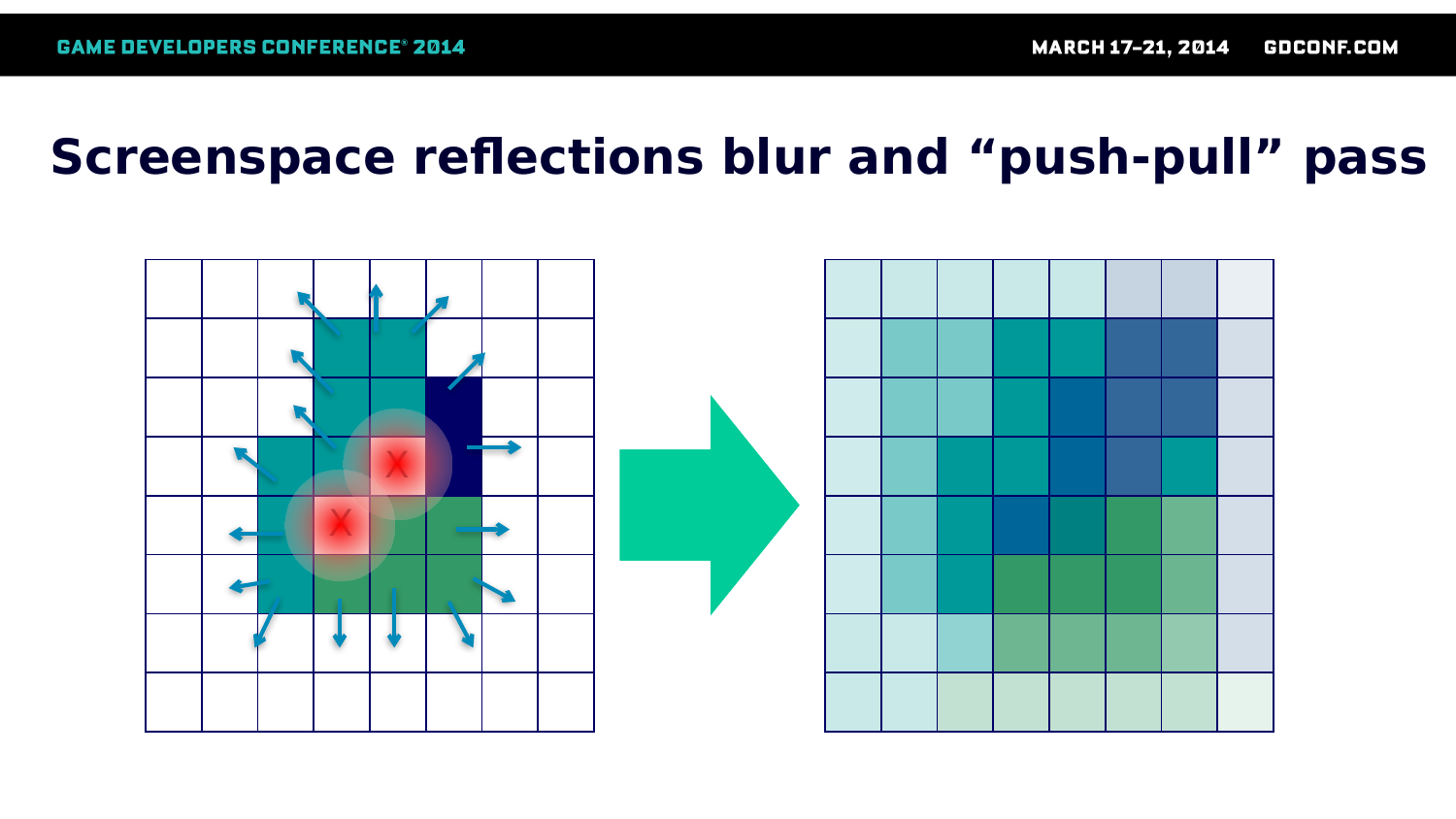

Screenspace reflections blur and “push-pull” pass
|  |  |  |  |  |  |  |  |
| --- | --- | --- | --- | --- | --- | --- | --- |
|  |  |  |  |  |  |  |  |
|  |  |  |  |  |  |  |  |
|  |  |  |  | X |  |  |  |
|  |  |  | X |  |  |  |  |
|  |  |  |  |  |  |  |  |
|  |  |  |  |  |  |  |  |
|  |  |  |  |  |  |  |  |
|  |  |  |  |  |  |  |  |
| --- | --- | --- | --- | --- | --- | --- | --- |
|  |  |  |  |  |  |  |  |
|  |  |  |  |  |  |  |  |
|  |  |  |  |  |  |  |  |
|  |  |  |  |  |  |  |  |
|  |  |  |  |  |  |  |  |
|  |  |  |  |  |  |  |  |
|  |  |  |  |  |  |  |  |